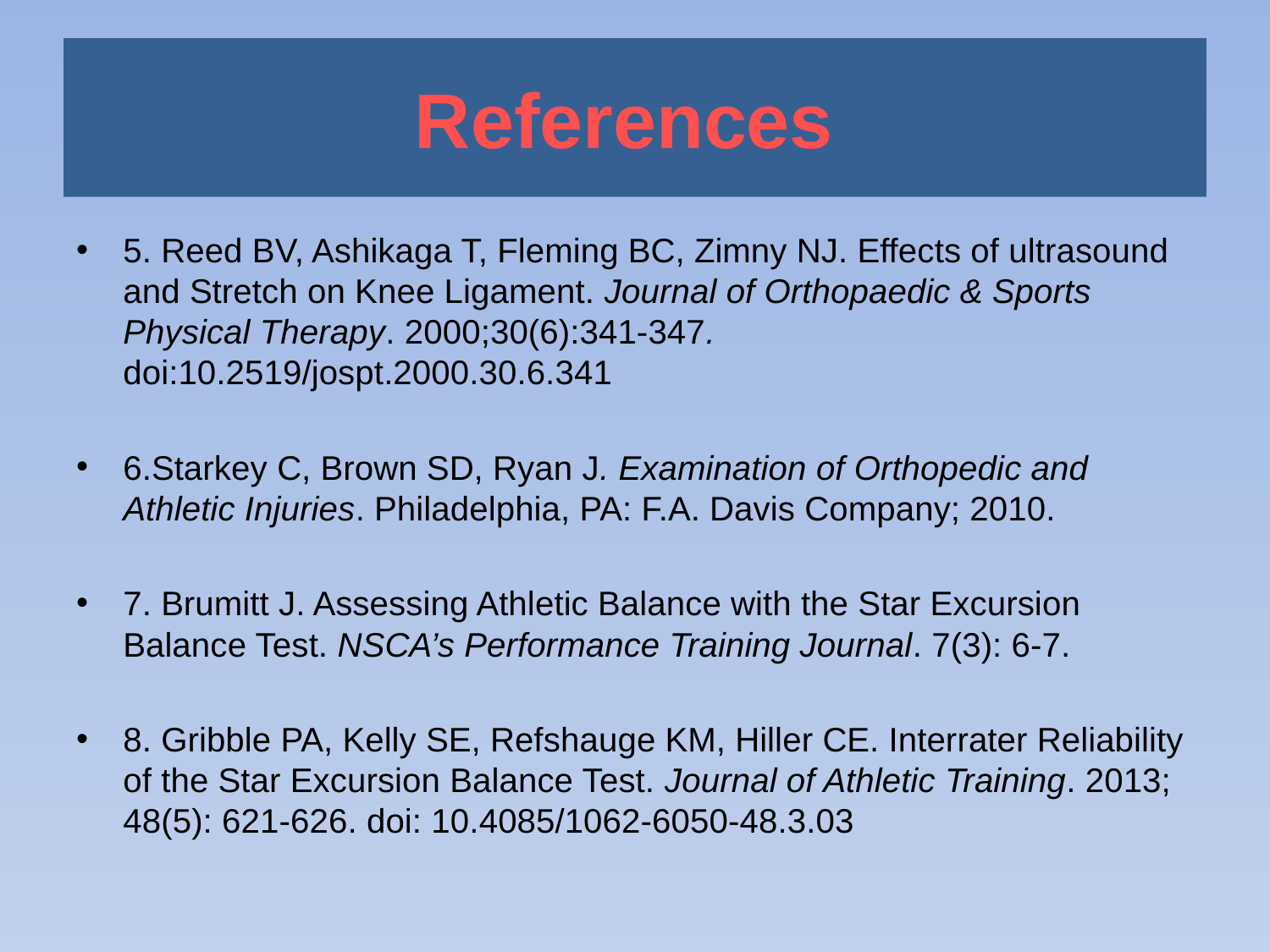

# References
5. Reed BV, Ashikaga T, Fleming BC, Zimny NJ. Effects of ultrasound and Stretch on Knee Ligament. Journal of Orthopaedic & Sports Physical Therapy. 2000;30(6):341-347. doi:10.2519/jospt.2000.30.6.341

6.Starkey C, Brown SD, Ryan J. Examination of Orthopedic and Athletic Injuries. Philadelphia, PA: F.A. Davis Company; 2010.

7. Brumitt J. Assessing Athletic Balance with the Star Excursion Balance Test. NSCA’s Performance Training Journal. 7(3): 6-7.

8. Gribble PA, Kelly SE, Refshauge KM, Hiller CE. Interrater Reliability of the Star Excursion Balance Test. Journal of Athletic Training. 2013; 48(5): 621-626. doi: 10.4085/1062-6050-48.3.03